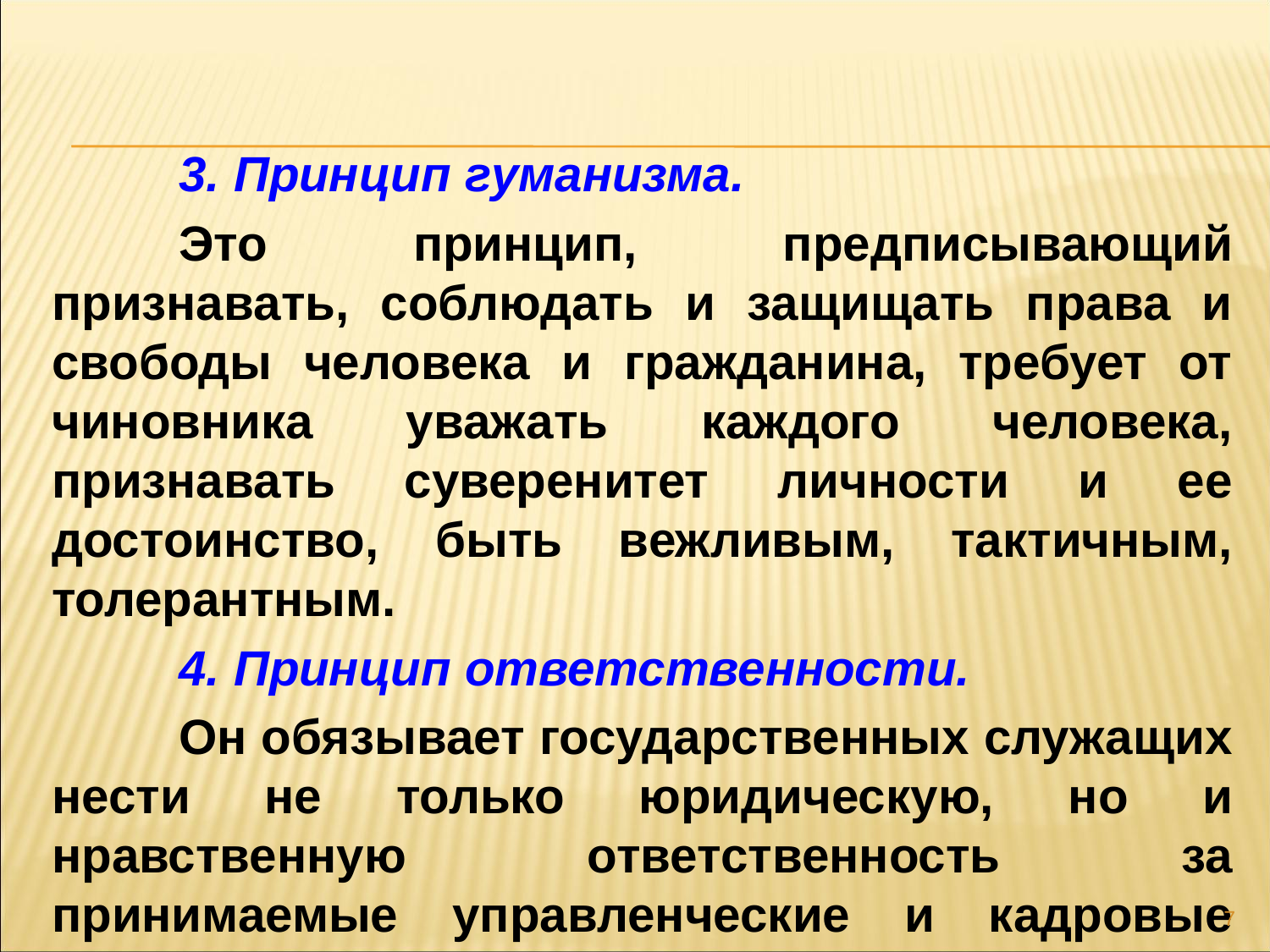

3. Принцип гуманизма.
	Это принцип, предписывающий признавать, соблюдать и защищать права и свободы человека и гражданина, требует от чиновника уважать каждого человека, признавать суверенитет личности и ее достоинство, быть вежливым, тактичным, толерантным.
	4. Принцип ответственности.
	Он обязывает государственных служащих нести не только юридическую, но и нравственную ответственность за принимаемые управленческие и кадровые решения.
7